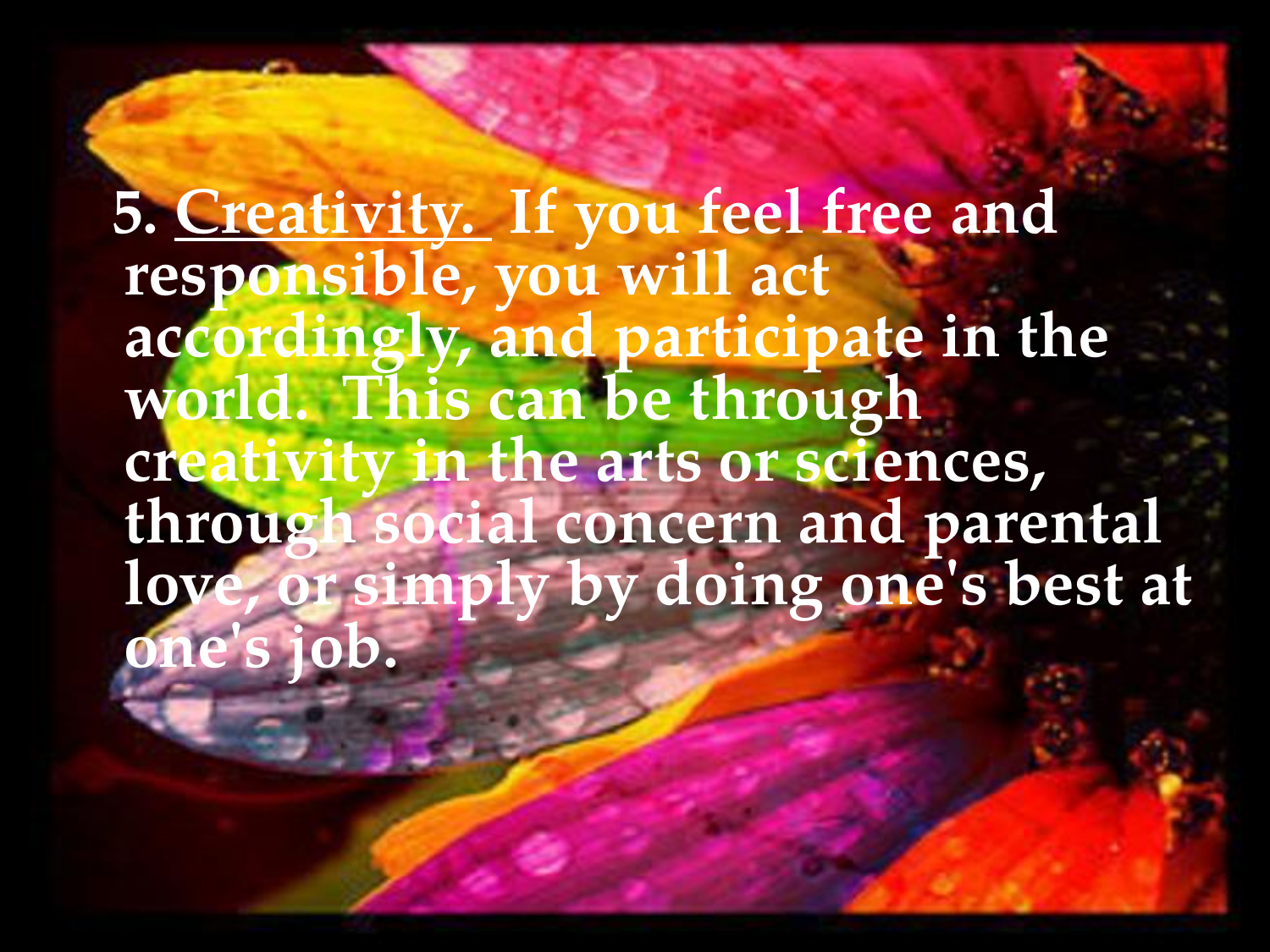

5. Creativity.  If you feel free and responsible, you will act accordingly, and participate in the world.  This can be through creativity in the arts or sciences, through social concern and parental love, or simply by doing one's best at one's job.